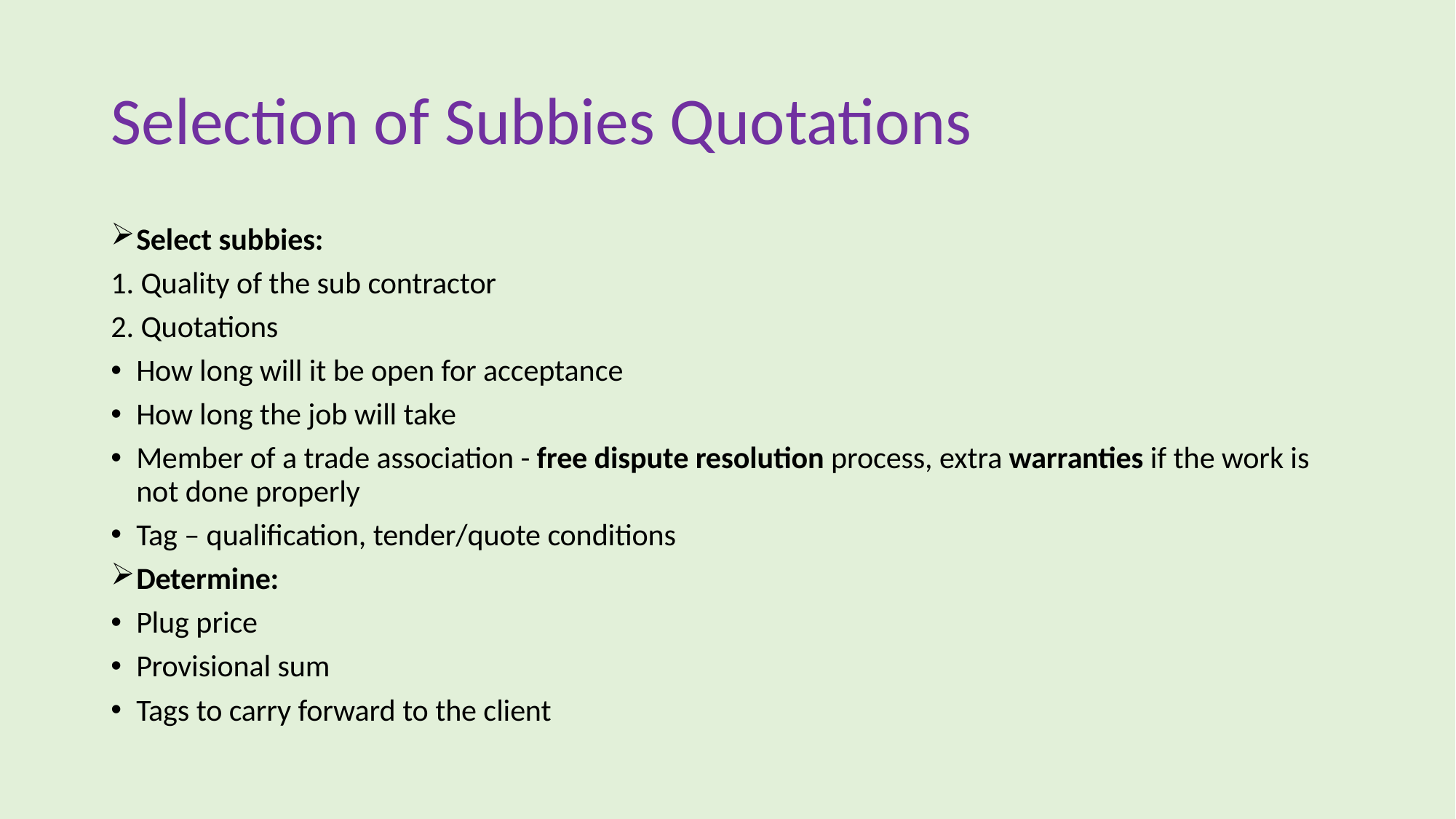

# Selection of Subbies Quotations
Select subbies:
1. Quality of the sub contractor
2. Quotations
How long will it be open for acceptance
How long the job will take
Member of a trade association - free dispute resolution process, extra warranties if the work is not done properly
Tag – qualification, tender/quote conditions
Determine:
Plug price
Provisional sum
Tags to carry forward to the client